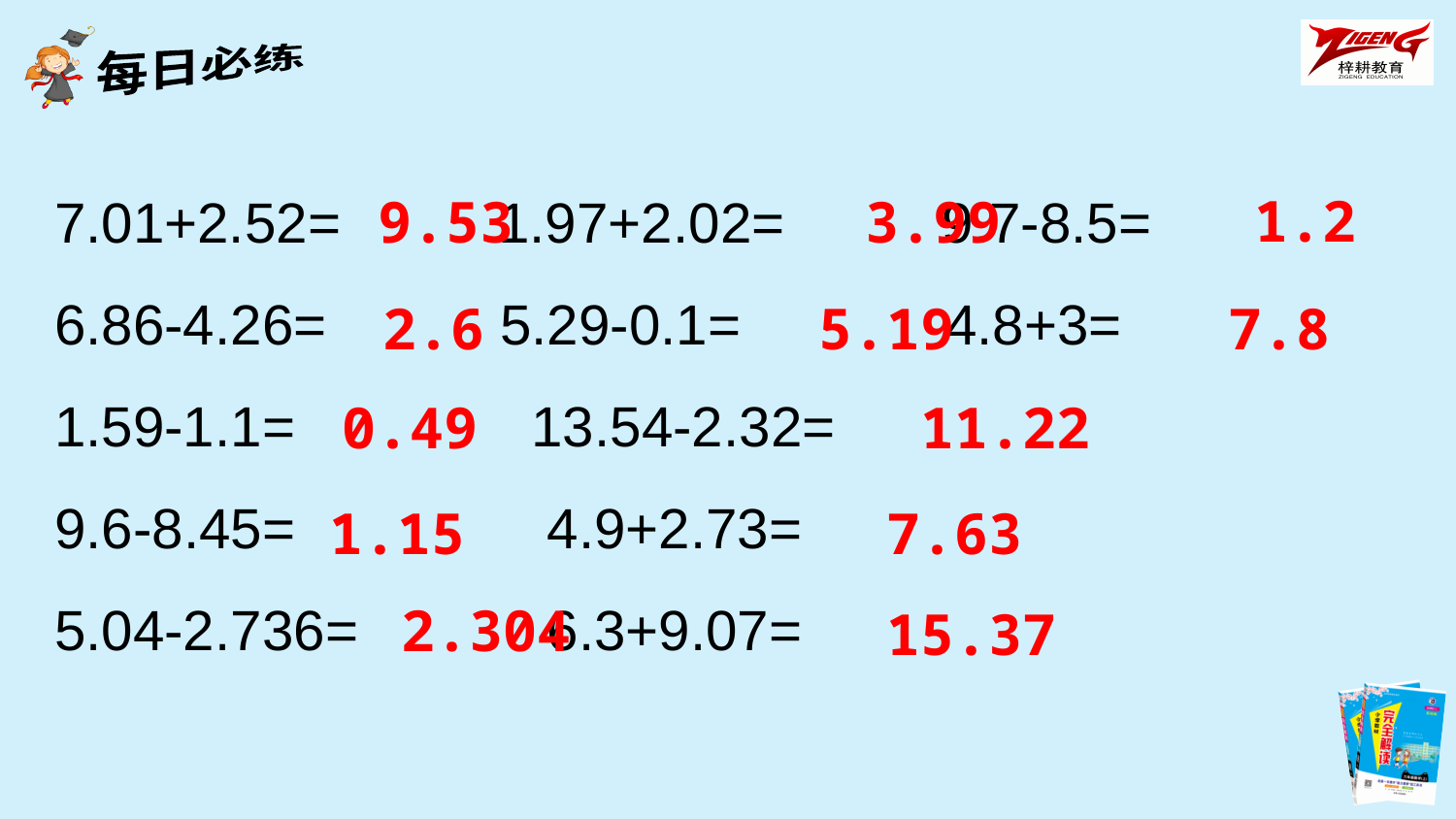

1.2
7.01+2.52=          1.97+2.02=          9.7-8.5=
6.86-4.26=           5.29-0.1=             4.8+3=
1.59-1.1=               13.54-2.32=
9.6-8.45=                4.9+2.73=
5.04-2.736=            6.3+9.07=
9.53
3.99
5.19
7.8
2.6
11.22
0.49
7.63
1.15
2.304
15.37